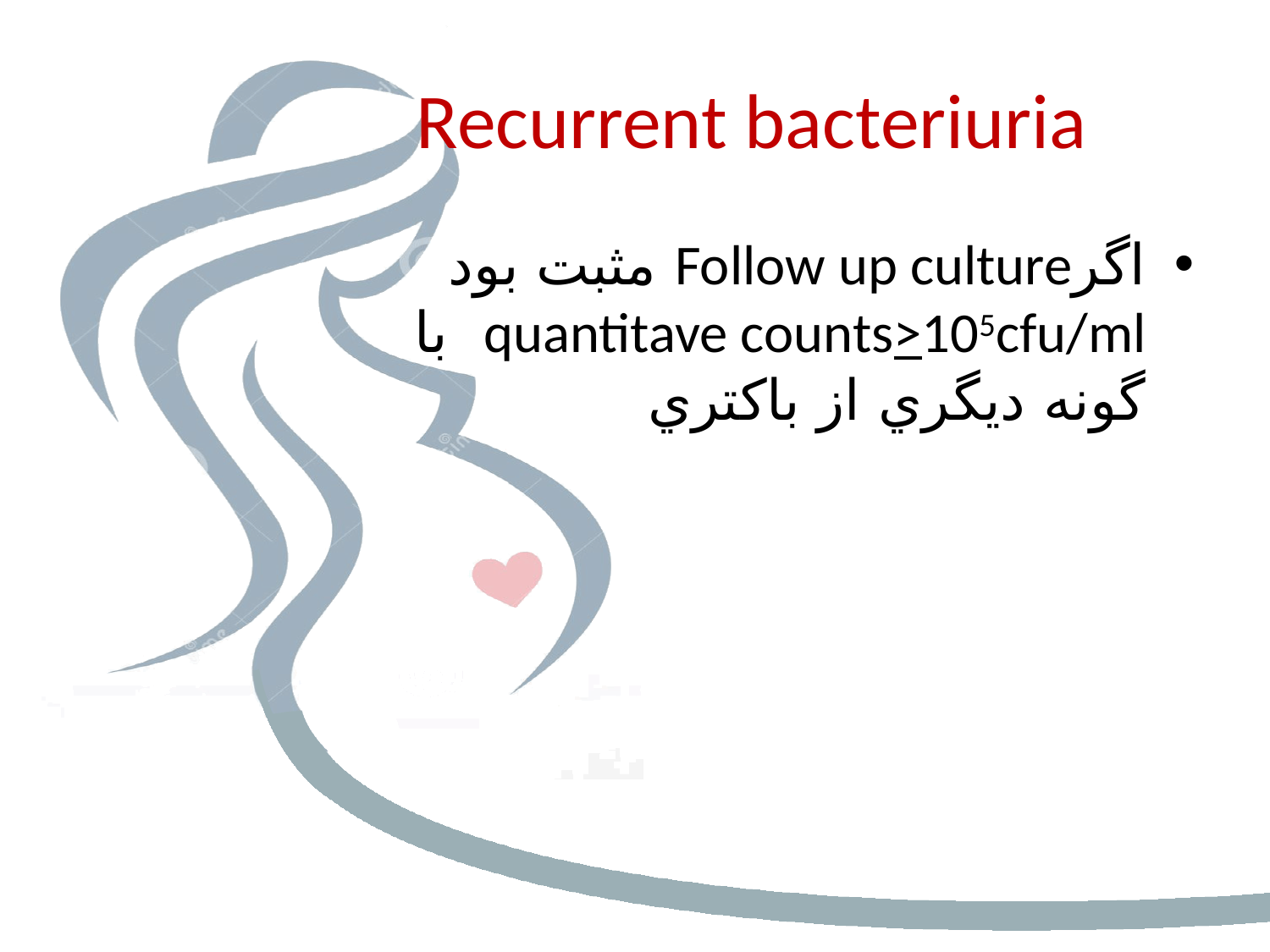

# Recurrent bacteriuria
اگرFollow up culture مثبت بود quantitave counts>105cfu/ml  با گونه ديگري از باكتري